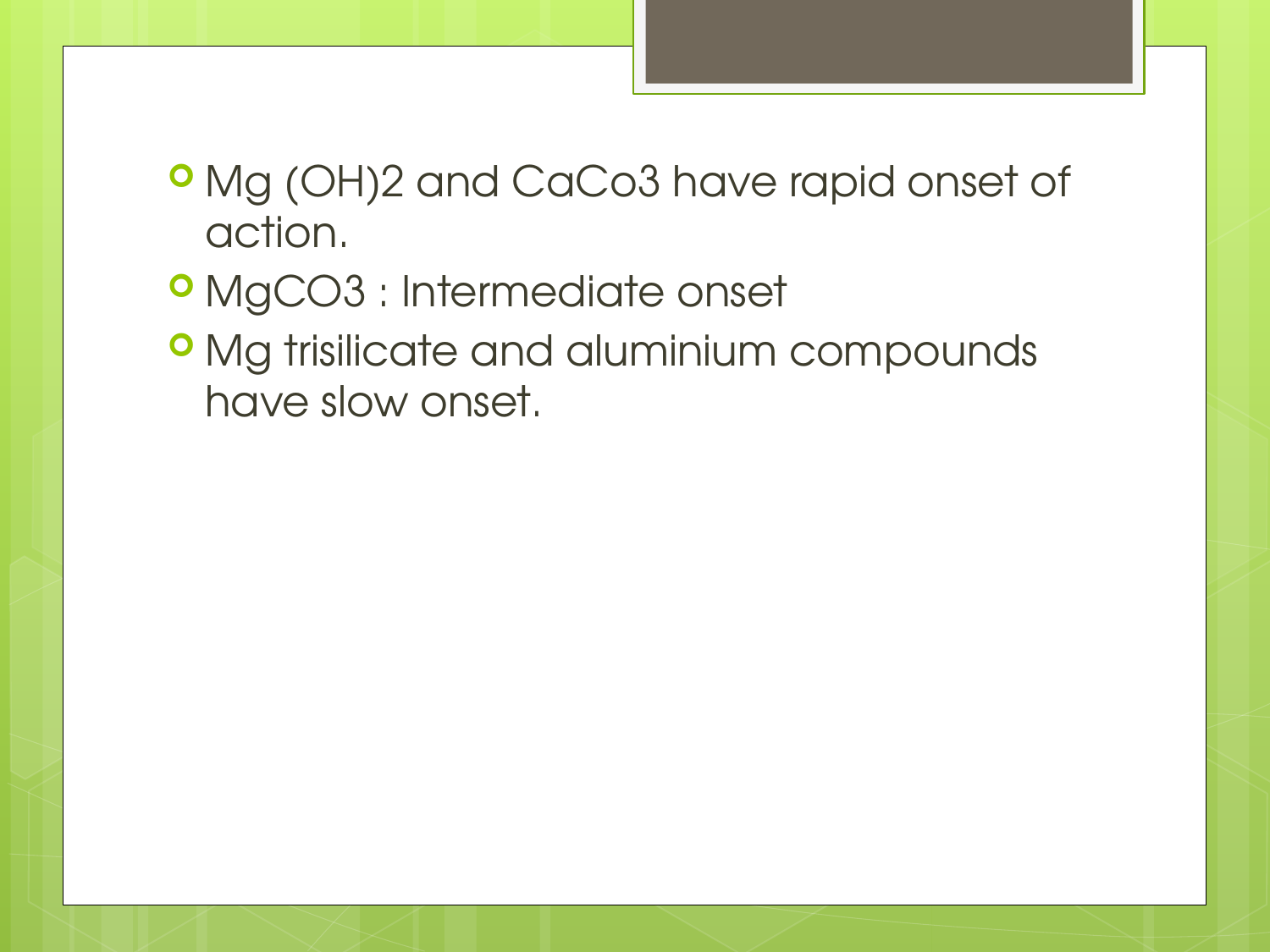

Mg (OH)2 and CaCo3 have rapid onset of action.
MgCO3 : Intermediate onset
Mg trisilicate and aluminium compounds have slow onset.